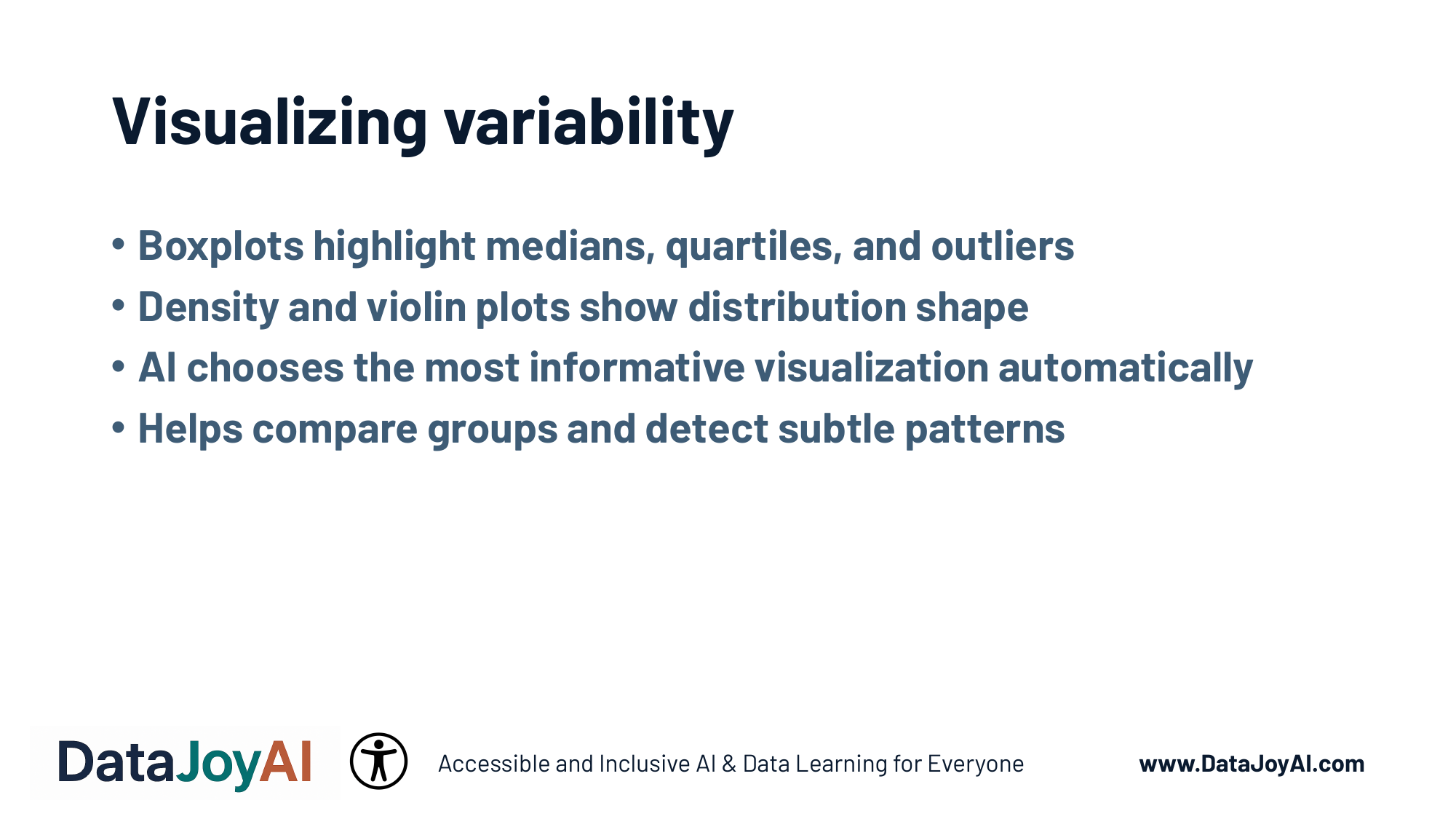

# Visualizing variability
Boxplots highlight medians, quartiles, and outliers
Density and violin plots show distribution shape
AI chooses the most informative visualization automatically
Helps compare groups and detect subtle patterns